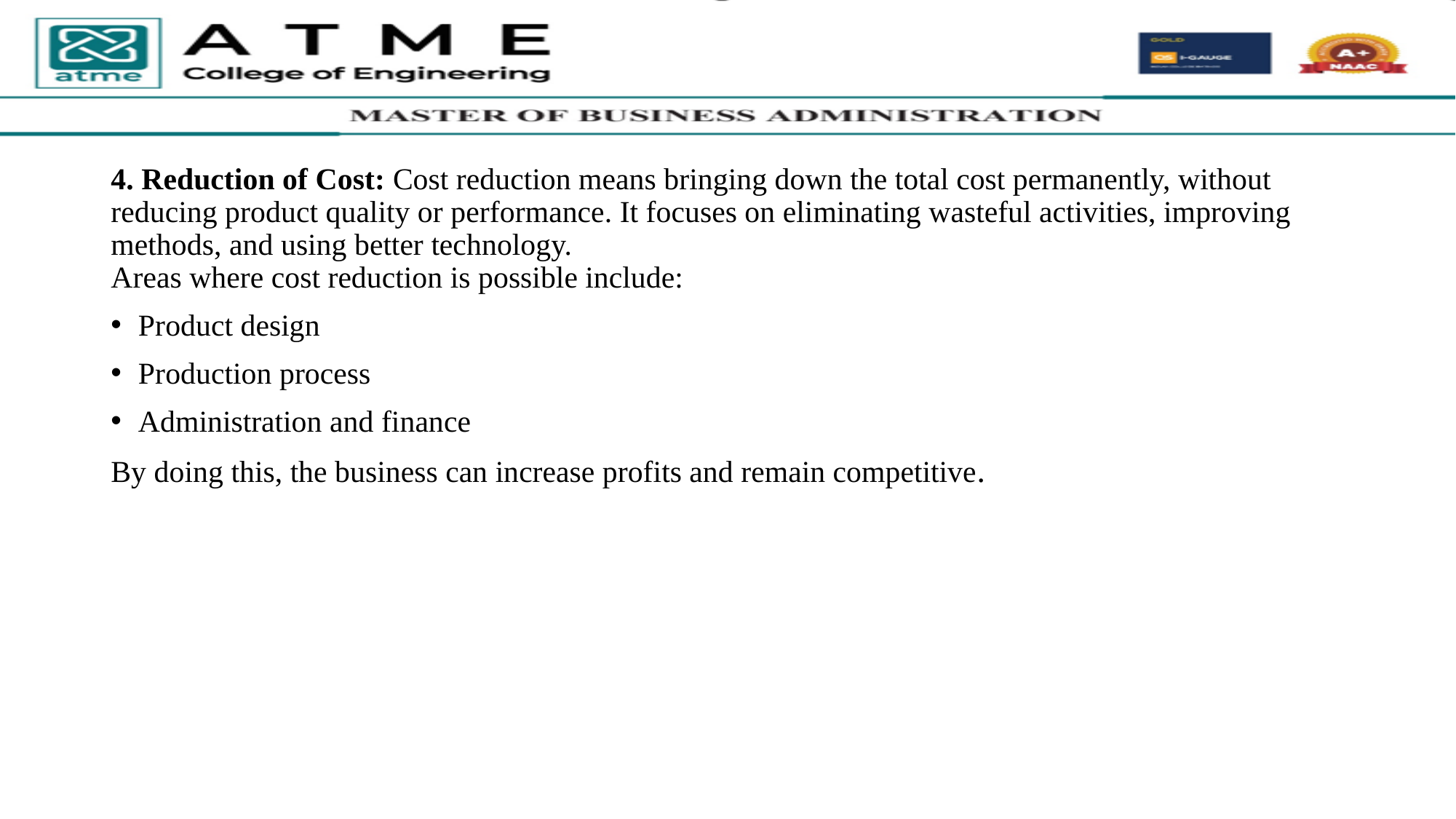

4. Reduction of Cost: Cost reduction means bringing down the total cost permanently, without reducing product quality or performance. It focuses on eliminating wasteful activities, improving methods, and using better technology.
Areas where cost reduction is possible include:
Product design
Production process
Administration and finance
By doing this, the business can increase profits and remain competitive.